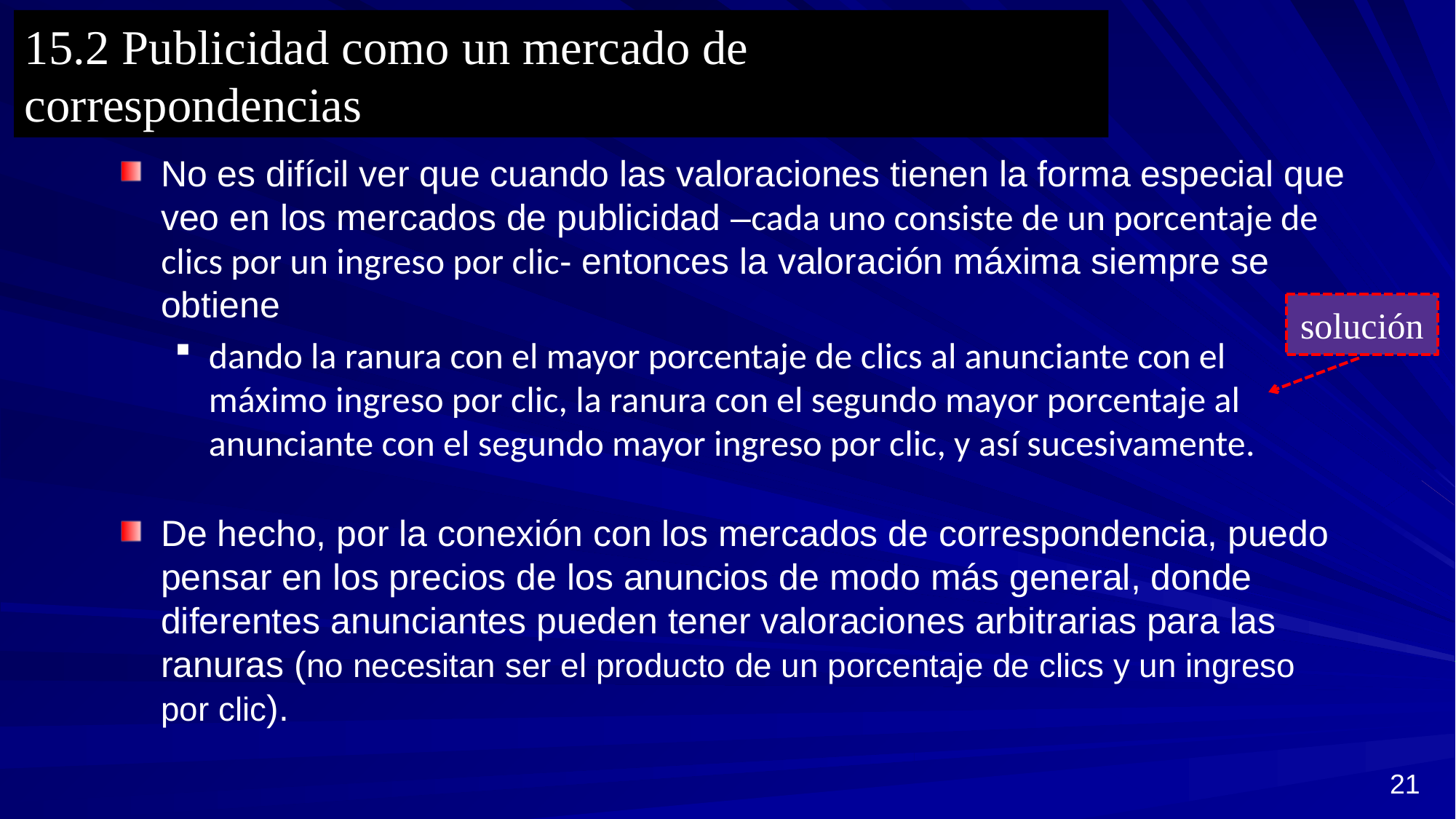

15.2 Publicidad como un mercado de correspondencias
No es difícil ver que cuando las valoraciones tienen la forma especial que veo en los mercados de publicidad –cada uno consiste de un porcentaje de clics por un ingreso por clic- entonces la valoración máxima siempre se obtiene
dando la ranura con el mayor porcentaje de clics al anunciante con el máximo ingreso por clic, la ranura con el segundo mayor porcentaje al anunciante con el segundo mayor ingreso por clic, y así sucesivamente.

De hecho, por la conexión con los mercados de correspondencia, puedo pensar en los precios de los anuncios de modo más general, donde diferentes anunciantes pueden tener valoraciones arbitrarias para las ranuras (no necesitan ser el producto de un porcentaje de clics y un ingreso por clic).
solución
21